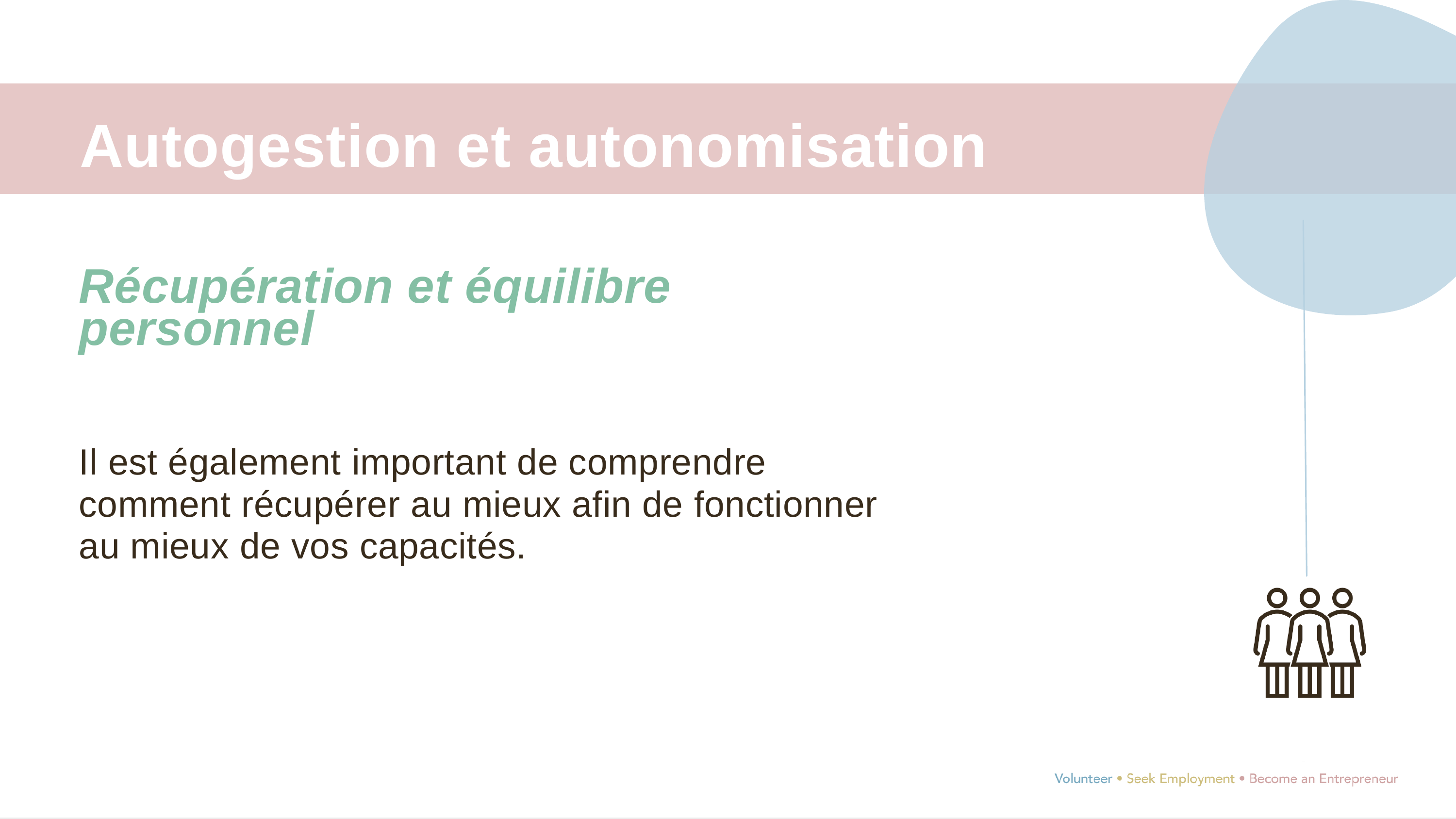

Autogestion et autonomisation

Récupération et équilibre personnel

Il est également important de comprendre comment récupérer au mieux afin de fonctionner au mieux de vos capacités.